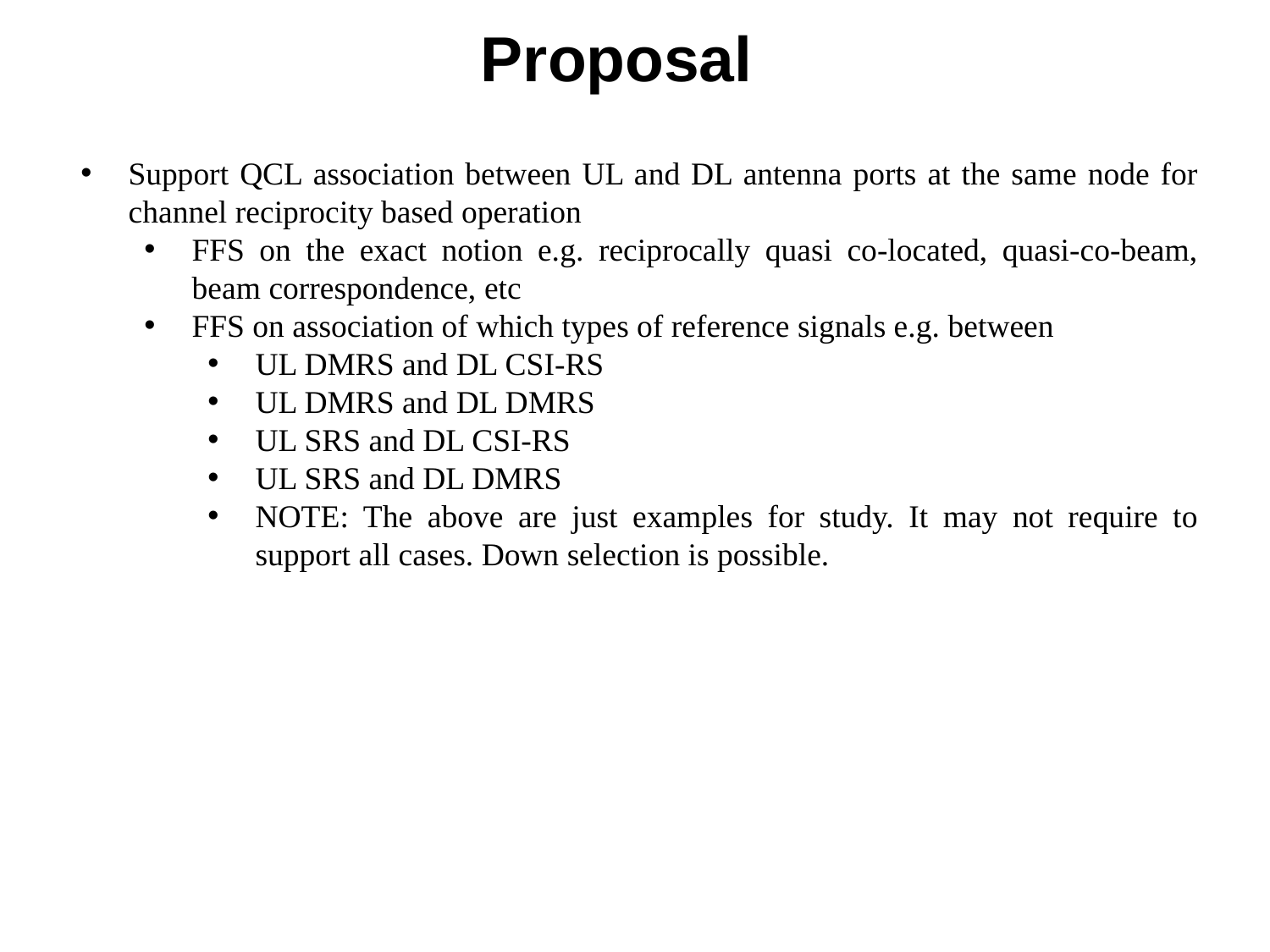

# Proposal
Support QCL association between UL and DL antenna ports at the same node for channel reciprocity based operation
FFS on the exact notion e.g. reciprocally quasi co-located, quasi-co-beam, beam correspondence, etc
FFS on association of which types of reference signals e.g. between
UL DMRS and DL CSI-RS
UL DMRS and DL DMRS
UL SRS and DL CSI-RS
UL SRS and DL DMRS
NOTE: The above are just examples for study. It may not require to support all cases. Down selection is possible.